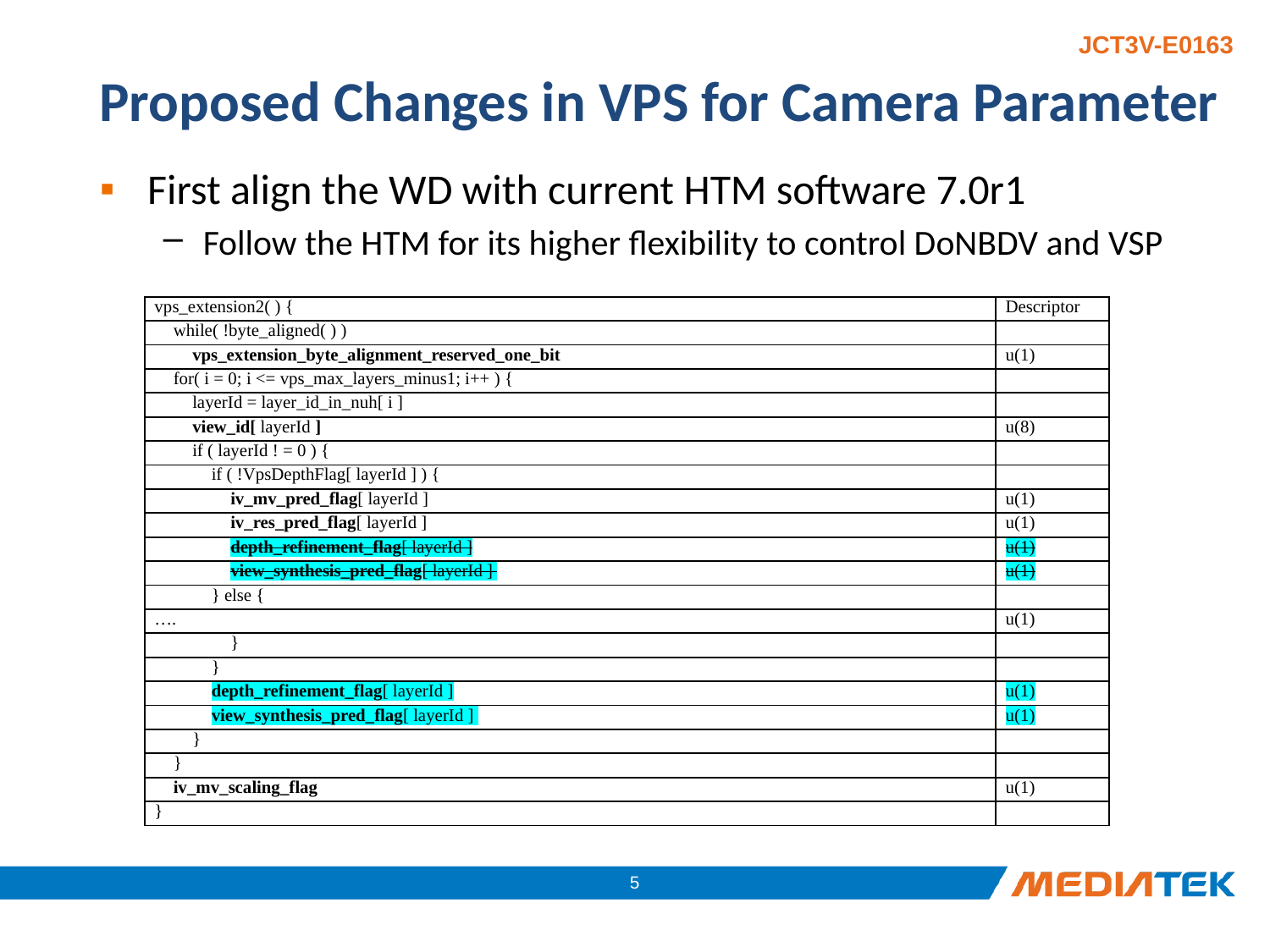

# Proposed Changes in VPS for Camera Parameter
First align the WD with current HTM software 7.0r1
Follow the HTM for its higher flexibility to control DoNBDV and VSP
| vps\_extension2( ) { | Descriptor |
| --- | --- |
| while( !byte\_aligned( ) ) |  |
| vps\_extension\_byte\_alignment\_reserved\_one\_bit | u(1) |
| for( i = 0; i <= vps\_max\_layers\_minus1; i++ ) { |  |
| layerId = layer\_id\_in\_nuh[ i ] |  |
| view\_id[ layerId ] | u(8) |
| if ( layerId ! = 0 ) { |  |
| if ( !VpsDepthFlag[ layerId ] ) { |  |
| iv\_mv\_pred\_flag[ layerId ] | u(1) |
| iv\_res\_pred\_flag[ layerId ] | u(1) |
| depth\_refinement\_flag[ layerId ] | u(1) |
| view\_synthesis\_pred\_flag[ layerId ] | u(1) |
| } else { |  |
| …. | u(1) |
| } |  |
| } |  |
| depth\_refinement\_flag[ layerId ] | u(1) |
| view\_synthesis\_pred\_flag[ layerId ] | u(1) |
| } |  |
| } |  |
| iv\_mv\_scaling\_flag | u(1) |
| } |  |
5